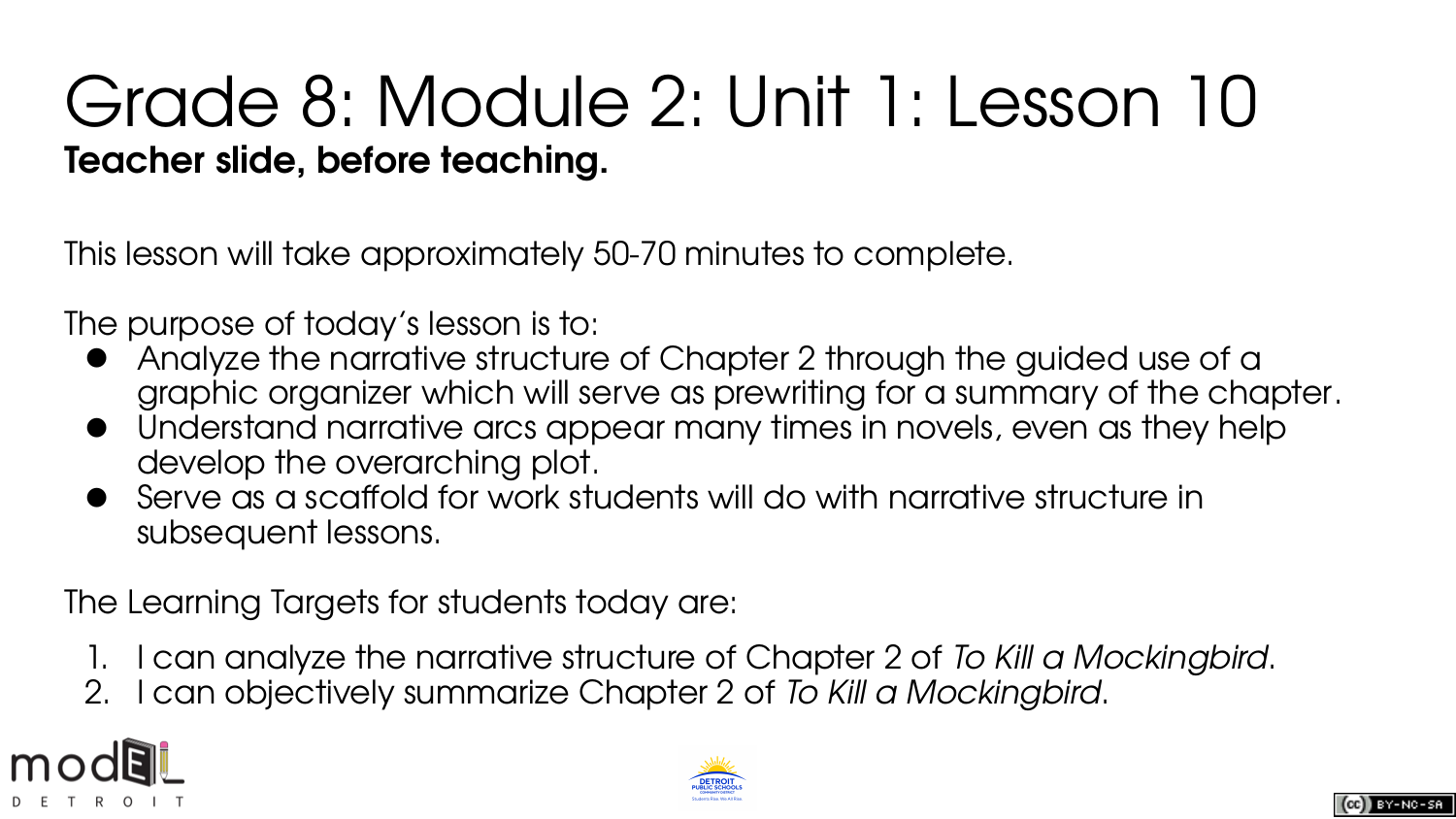

# Grade 8: Module 2: Unit 1: Lesson 10
Teacher slide, before teaching.
This lesson will take approximately 50-70 minutes to complete.

The purpose of today’s lesson is to:
Analyze the narrative structure of Chapter 2 through the guided use of a graphic organizer which will serve as prewriting for a summary of the chapter.
Understand narrative arcs appear many times in novels, even as they help develop the overarching plot.
Serve as a scaffold for work students will do with narrative structure in subsequent lessons.

The Learning Targets for students today are:
I can analyze the narrative structure of Chapter 2 of To Kill a Mockingbird.
I can objectively summarize Chapter 2 of To Kill a Mockingbird.